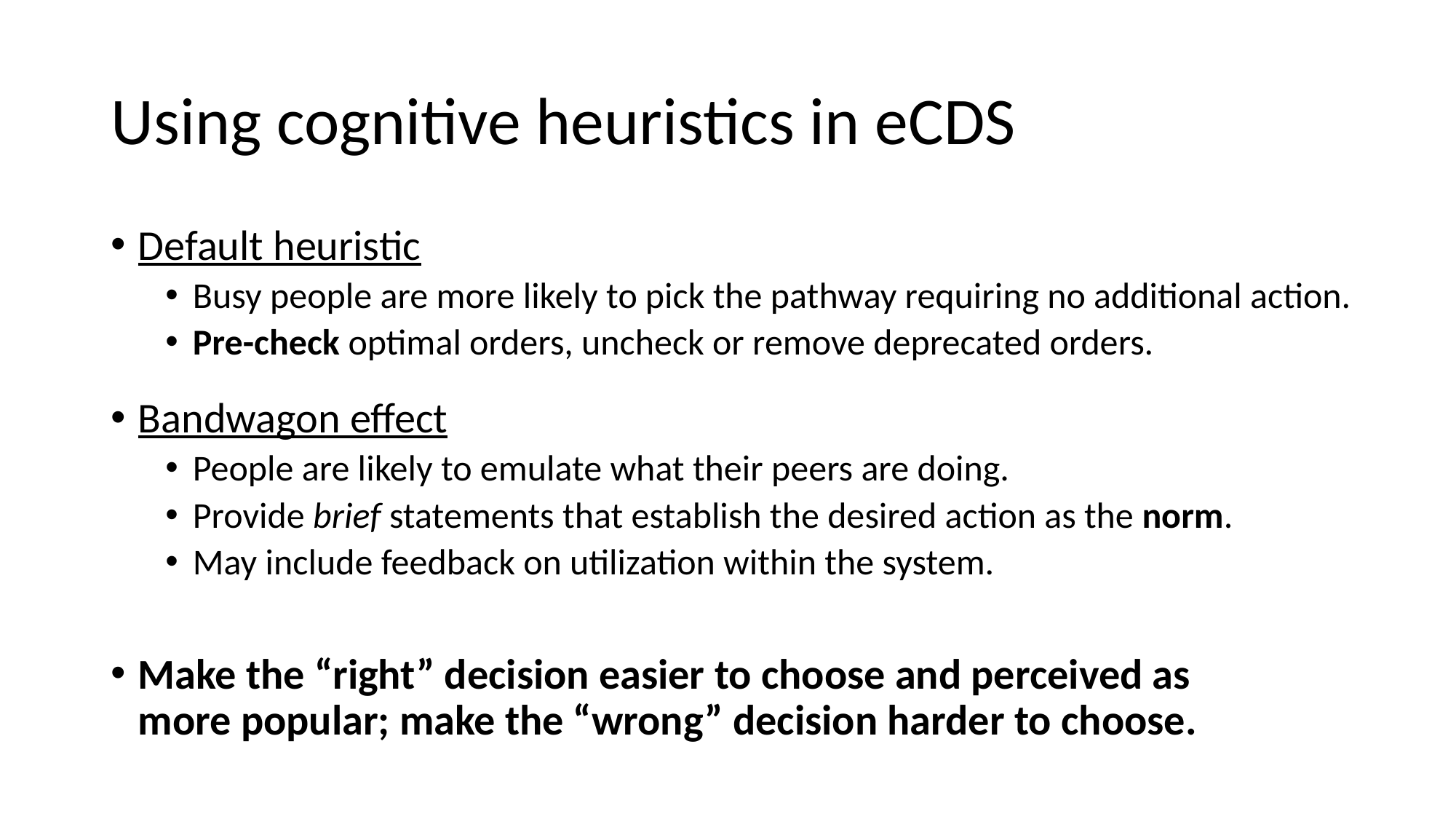

# Using cognitive heuristics in eCDS
Default heuristic
Busy people are more likely to pick the pathway requiring no additional action.
Pre-check optimal orders, uncheck or remove deprecated orders.
Bandwagon effect
People are likely to emulate what their peers are doing.
Provide brief statements that establish the desired action as the norm.
May include feedback on utilization within the system.

Make the “right” decision easier to choose and perceived as
more popular; make the “wrong” decision harder to choose.